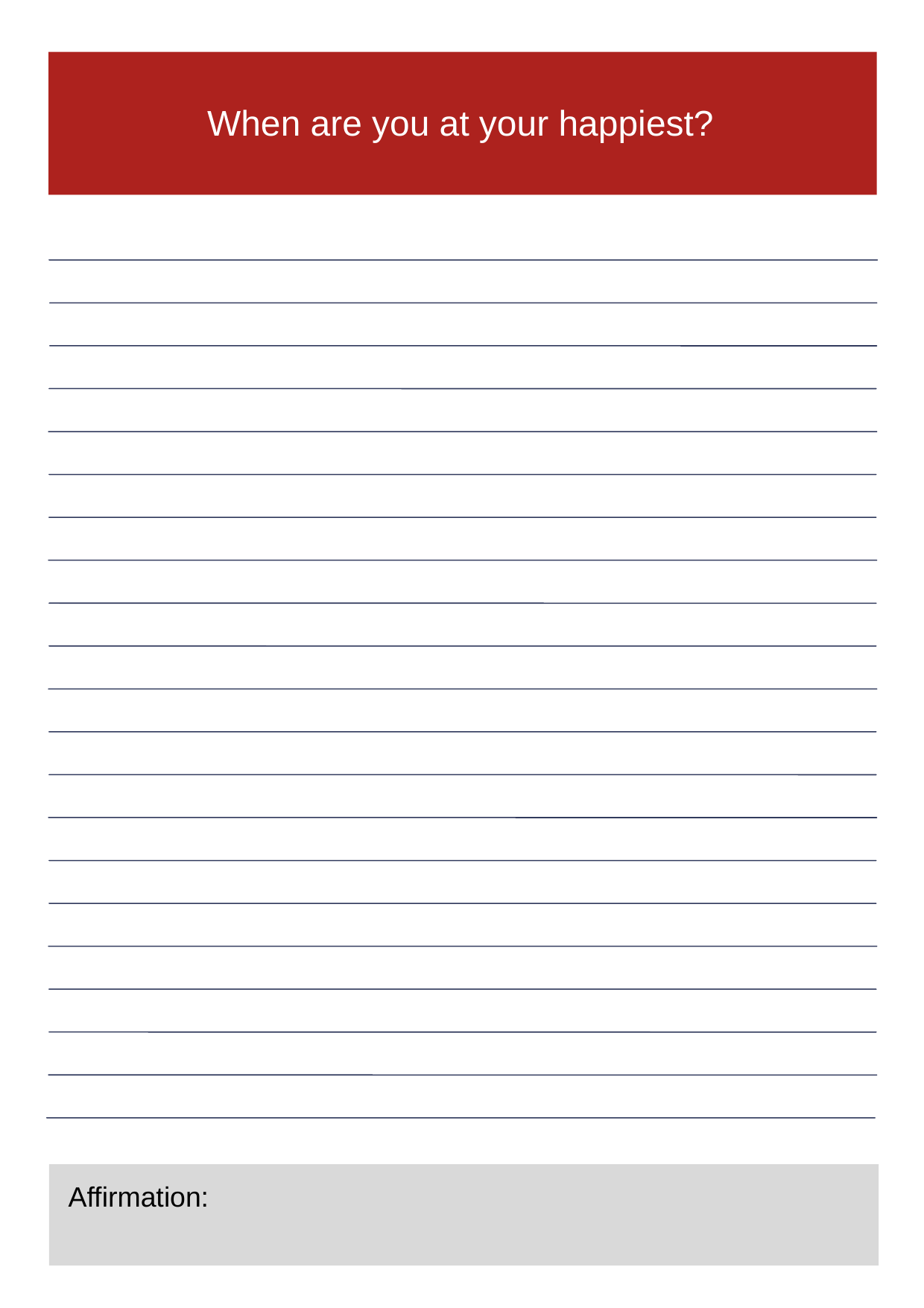

When are you at your happiest?

Affirmation: